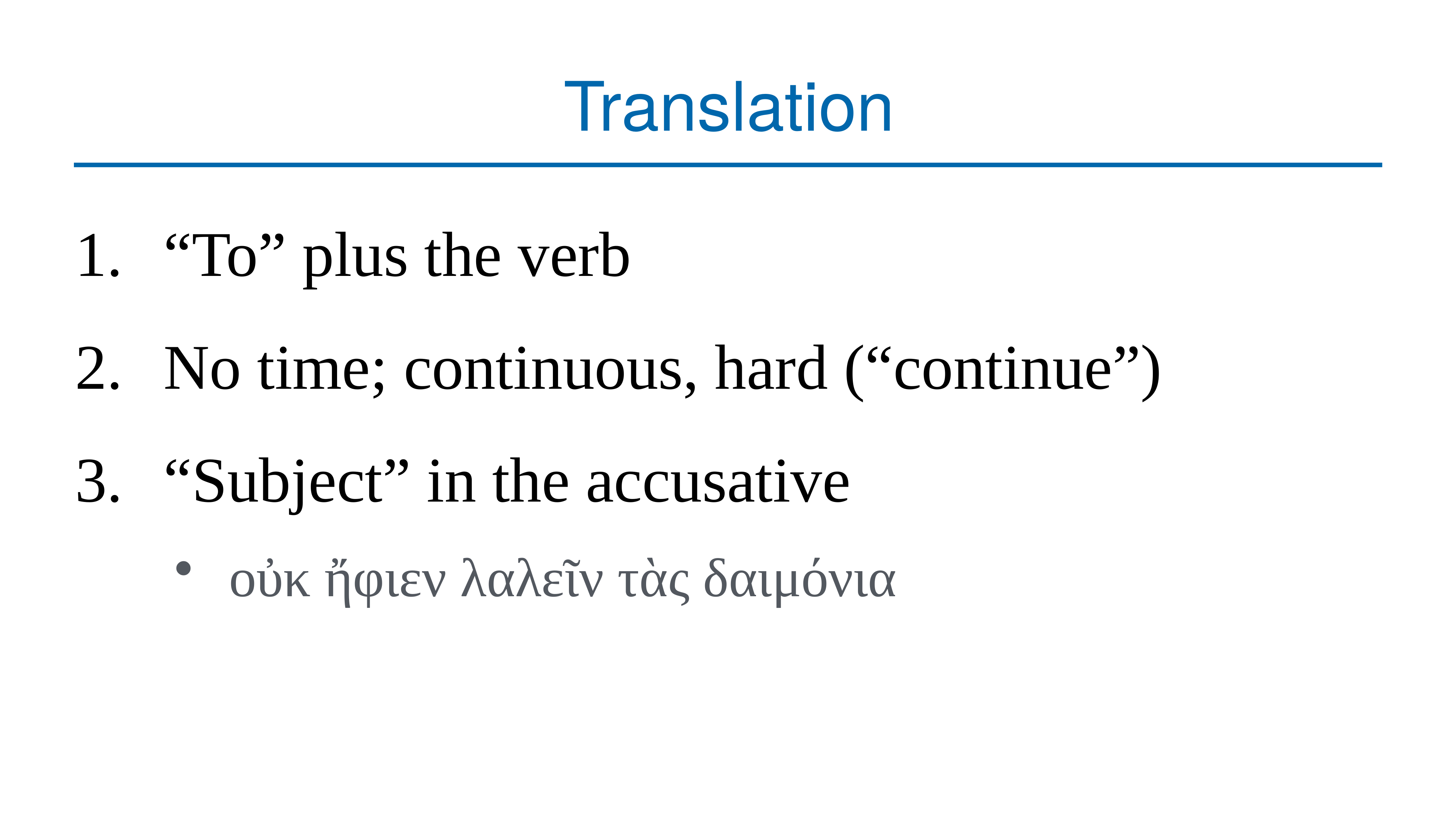

# Translation
“To” plus the verb
No time; continuous, hard (“continue”)
“Subject” in the accusative
οὐκ ἤφιεν λαλεῖν τὰς δαιμόνια